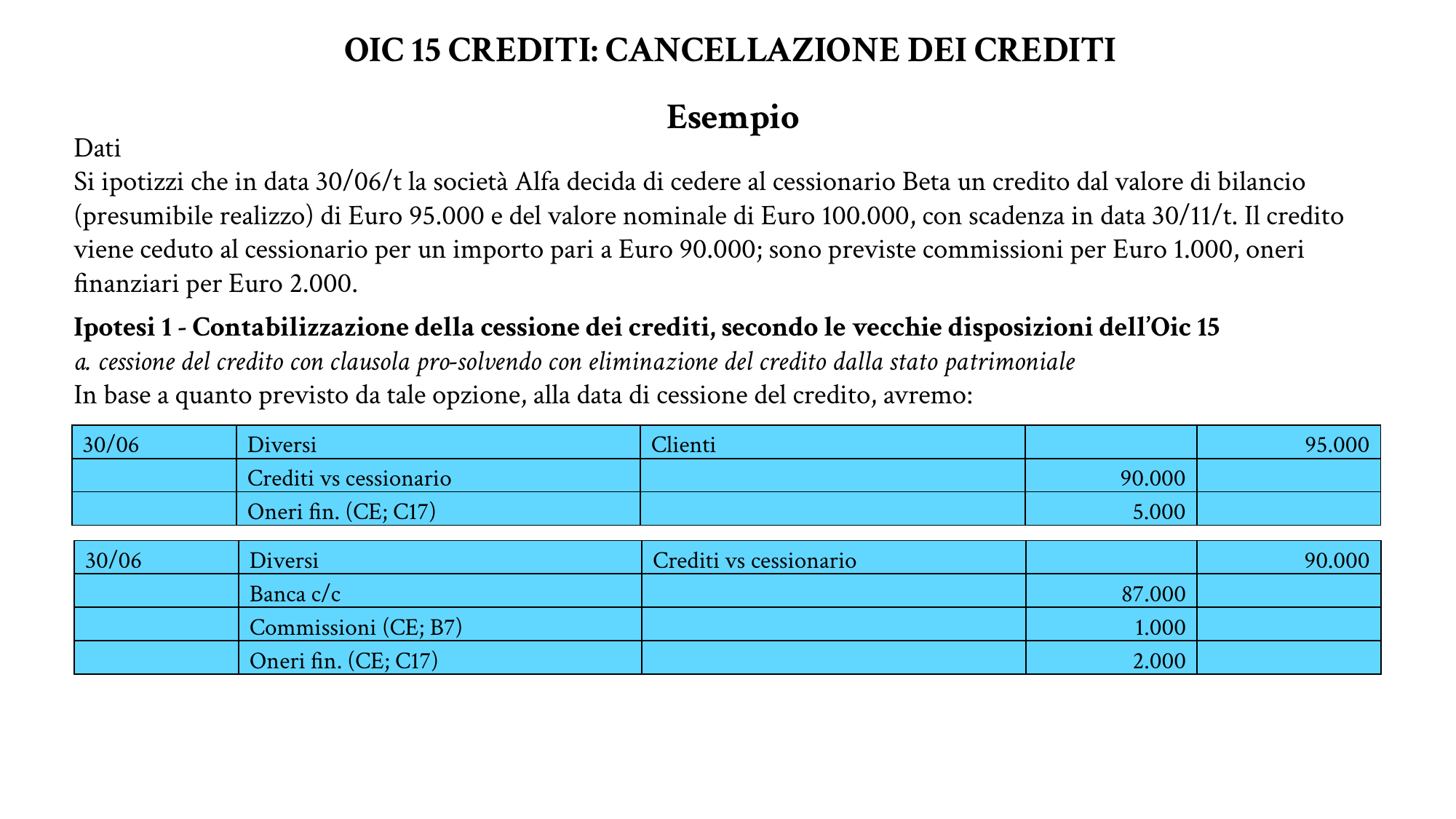

OIC 15 CREDITI: CANCELLAZIONE DEI CREDITI
Esempio
Dati
Si ipotizzi che in data 30/06/t la società Alfa decida di cedere al cessionario Beta un credito dal valore di bilancio (presumibile realizzo) di Euro 95.000 e del valore nominale di Euro 100.000, con scadenza in data 30/11/t. Il credito viene ceduto al cessionario per un importo pari a Euro 90.000; sono previste commissioni per Euro 1.000, oneri finanziari per Euro 2.000.

Ipotesi 1 - Contabilizzazione della cessione dei crediti, secondo le vecchie disposizioni dell’Oic 15
a. cessione del credito con clausola pro-solvendo con eliminazione del credito dalla stato patrimoniale
In base a quanto previsto da tale opzione, alla data di cessione del credito, avremo:
| 30/06 | Diversi | Clienti |  | 95.000 |
| --- | --- | --- | --- | --- |
|  | Crediti vs cessionario |  | 90.000 |  |
|  | Oneri fin. (CE; C17) |  | 5.000 |  |
| 30/06 | Diversi | Crediti vs cessionario |  | 90.000 |
| --- | --- | --- | --- | --- |
|  | Banca c/c |  | 87.000 |  |
|  | Commissioni (CE; B7) |  | 1.000 |  |
|  | Oneri fin. (CE; C17) |  | 2.000 |  |